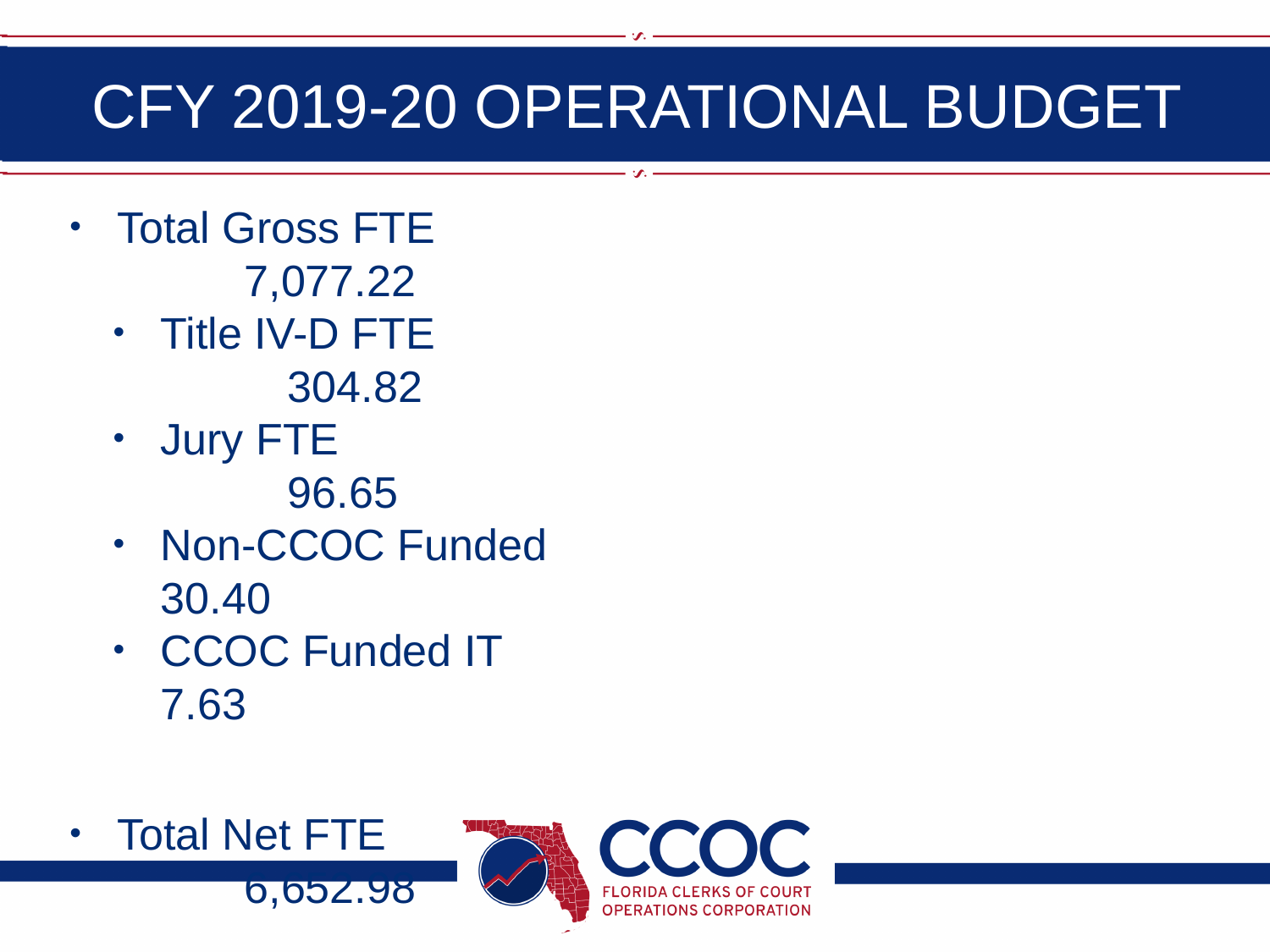

# CFY 2019-20 OPERATIONAL BUDGET
Total Gross FTE							7,077.22
Title IV-D FTE							304.82
Jury FTE								96.65
Non-CCOC Funded					30.40
CCOC Funded IT						7.63

Total Net FTE							6,652.98